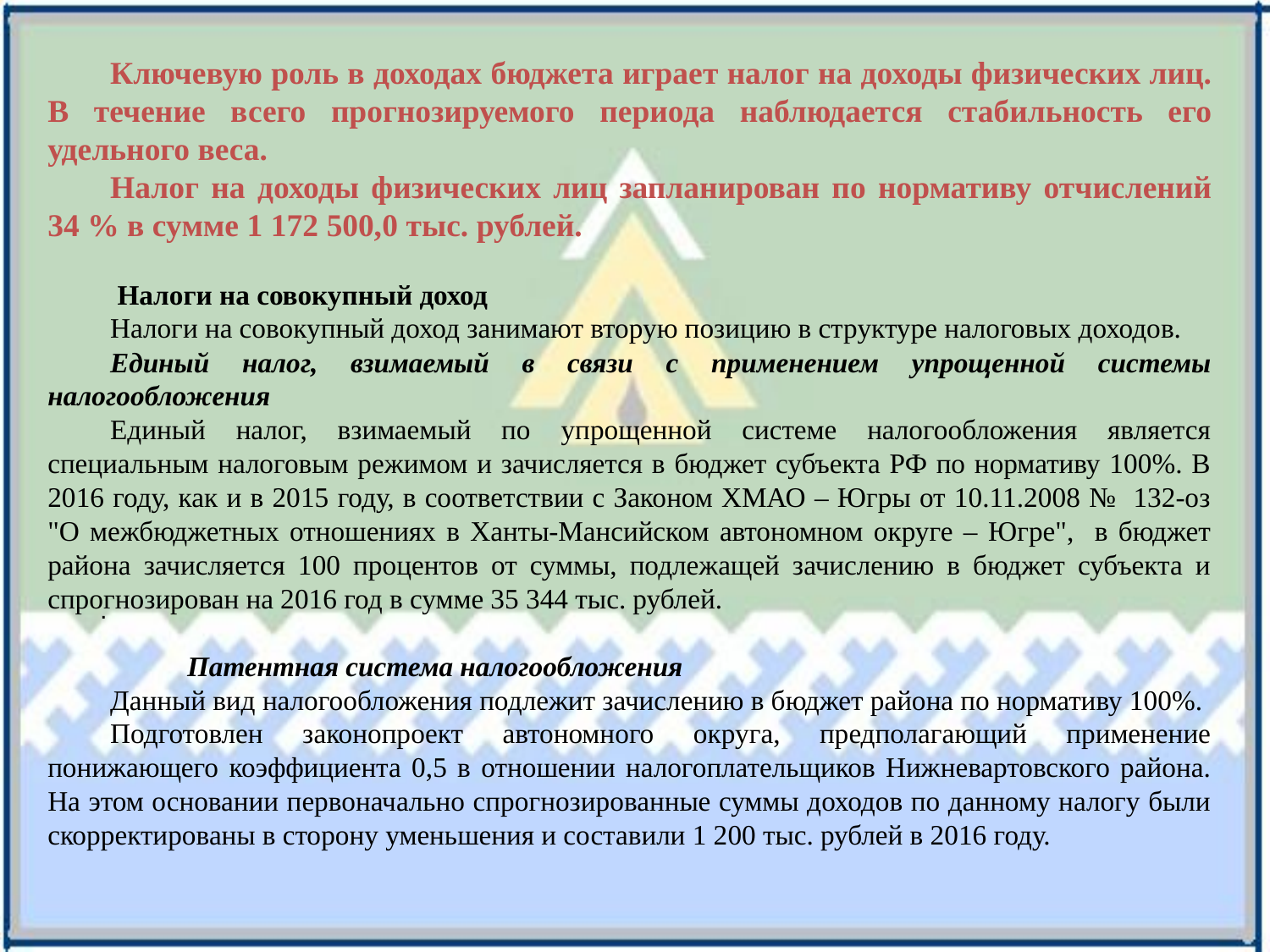

Ключевую роль в доходах бюджета играет налог на доходы физических лиц. В течение всего прогнозируемого периода наблюдается стабильность его удельного веса.
Налог на доходы физических лиц запланирован по нормативу отчислений 34 % в сумме 1 172 500,0 тыс. рублей.

 Налоги на совокупный доход
Налоги на совокупный доход занимают вторую позицию в структуре налоговых доходов.
Единый налог, взимаемый в связи с применением упрощенной системы налогообложения
Единый налог, взимаемый по упрощенной системе налогообложения является специальным налоговым режимом и зачисляется в бюджет субъекта РФ по нормативу 100%. В 2016 году, как и в 2015 году, в соответствии с Законом ХМАО – Югры от 10.11.2008 №  132-оз "О межбюджетных отношениях в Ханты-Мансийском автономном округе – Югре",  в бюджет района зачисляется 100 процентов от суммы, подлежащей зачислению в бюджет субъекта и спрогнозирован на 2016 год в сумме 35 344 тыс. рублей.

           Патентная система налогообложения
Данный вид налогообложения подлежит зачислению в бюджет района по нормативу 100%.
Подготовлен законопроект автономного округа, предполагающий применение понижающего коэффициента 0,5 в отношении налогоплательщиков Нижневартовского района. На этом основании первоначально спрогнозированные суммы доходов по данному налогу были скорректированы в сторону уменьшения и составили 1 200 тыс. рублей в 2016 году.

.